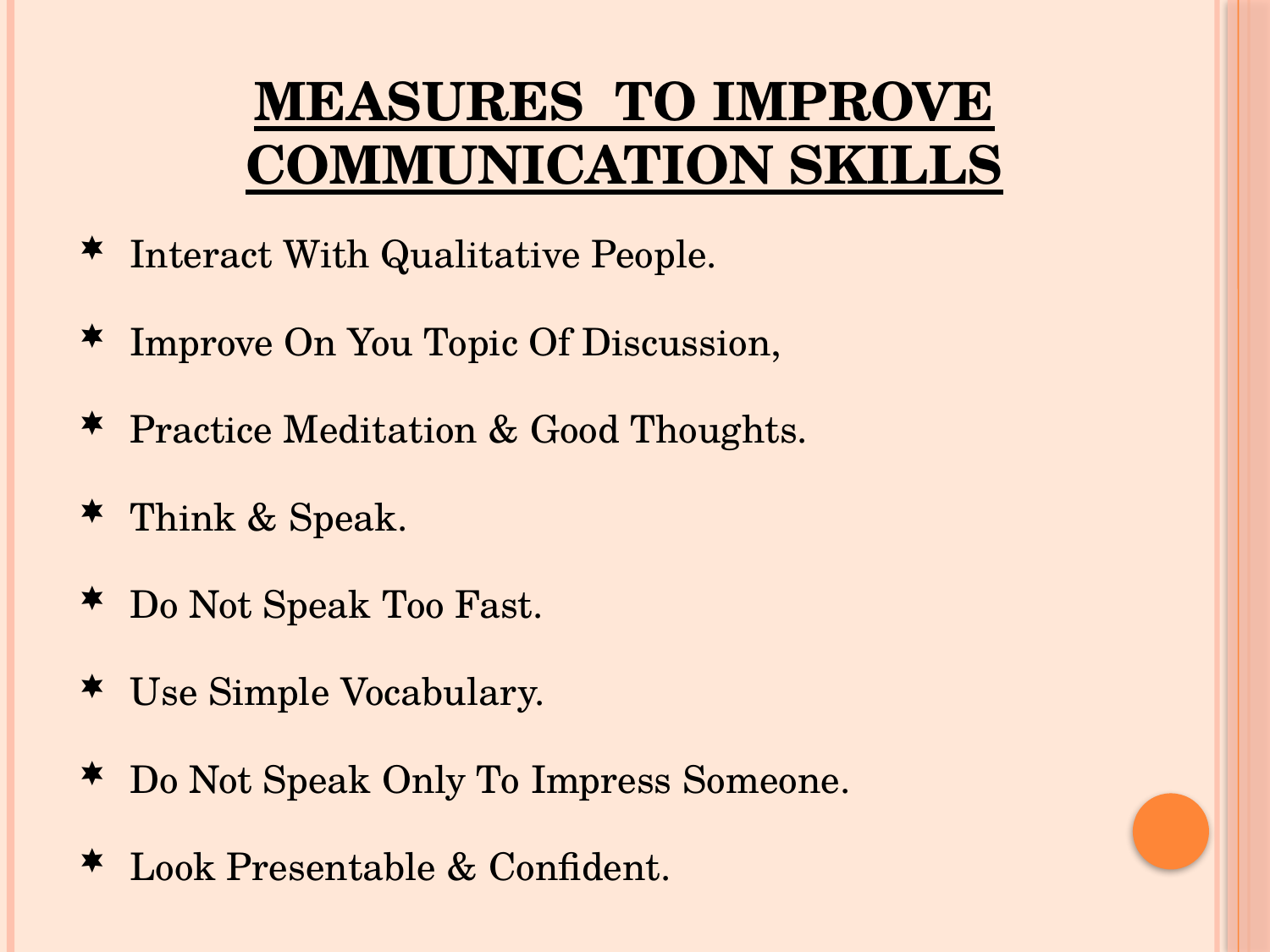

# MEASURES  TO IMPROVE COMMUNICATION SKILLS
Interact With Qualitative People.
Improve On You Topic Of Discussion,
Practice Meditation & Good Thoughts.
Think & Speak.
Do Not Speak Too Fast.
Use Simple Vocabulary.
Do Not Speak Only To Impress Someone.
Look Presentable & Confident.